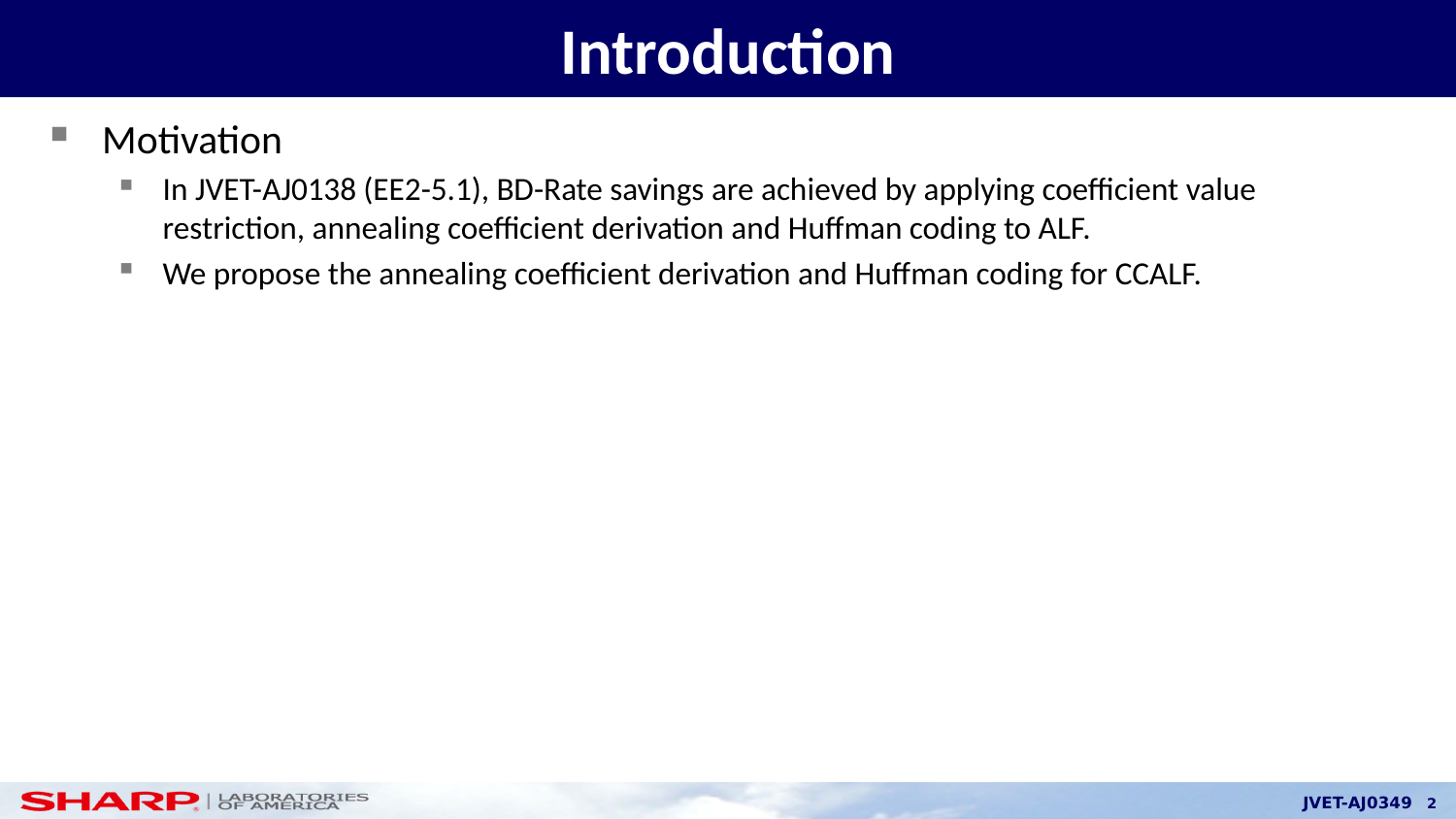

# Introduction
Motivation
In JVET-AJ0138 (EE2-5.1), BD-Rate savings are achieved by applying coefficient value restriction, annealing coefficient derivation and Huffman coding to ALF.
We propose the annealing coefficient derivation and Huffman coding for CCALF.